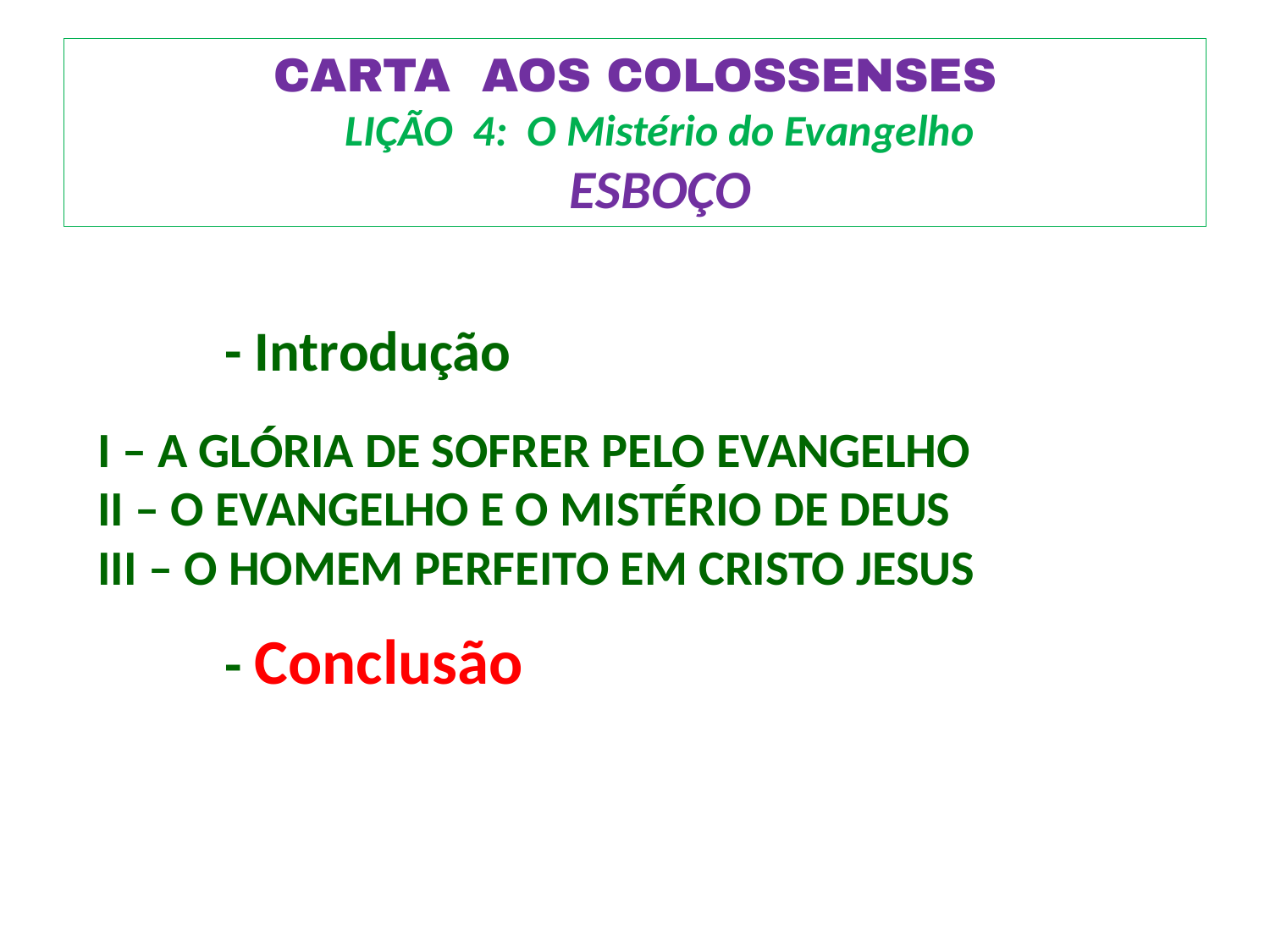

# CARTA  AOS COLOSSENSES LIÇÃO  4:  O Mistério do Evangelho ESBOÇO

	- Introdução

I – A GLÓRIA DE SOFRER PELO EVANGELHO
II – O EVANGELHO E O MISTÉRIO DE DEUS
III – O HOMEM PERFEITO EM CRISTO JESUS
	- Conclusão